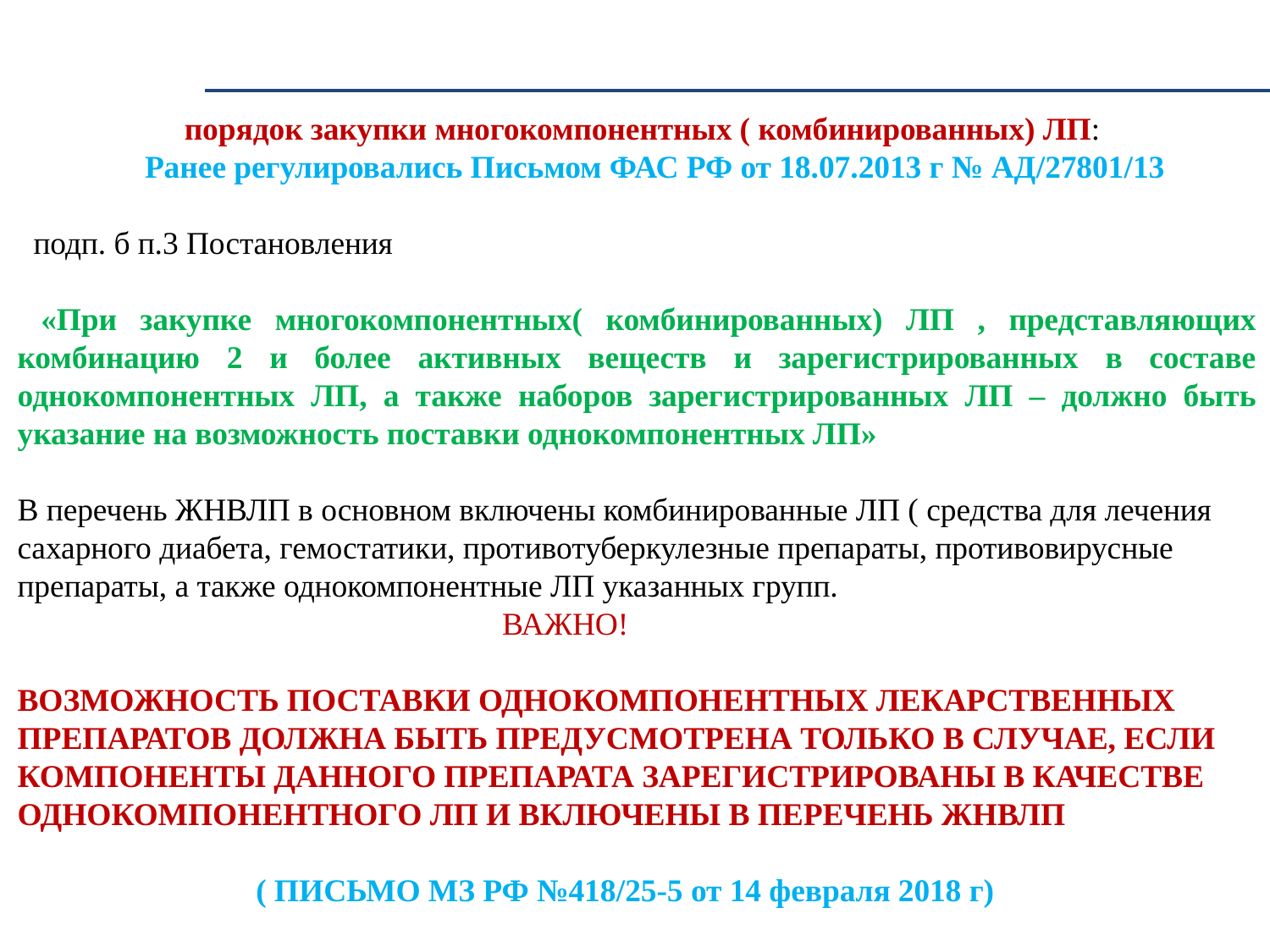

порядок закупки многокомпонентных ( комбинированных) ЛП:
                Ранее регулировались Письмом ФАС РФ от 18.07.2013 г № АД/27801/13

  подп. б п.3 Постановления

 «При закупке многокомпонентных( комбинированных) ЛП , представляющих комбинацию 2 и более активных веществ и зарегистрированных в составе однокомпонентных ЛП, а также наборов зарегистрированных ЛП – должно быть указание на возможность поставки однокомпонентных ЛП»

В перечень ЖНВЛП в основном включены комбинированные ЛП ( средства для лечения сахарного диабета, гемостатики, противотуберкулезные препараты, противовирусные препараты, а также однокомпонентные ЛП указанных групп.
                                                             ВАЖНО!

ВОЗМОЖНОСТЬ ПОСТАВКИ ОДНОКОМПОНЕНТНЫХ ЛЕКАРСТВЕННЫХ ПРЕПАРАТОВ ДОЛЖНА БЫТЬ ПРЕДУСМОТРЕНА ТОЛЬКО В СЛУЧАЕ, ЕСЛИ КОМПОНЕНТЫ ДАННОГО ПРЕПАРАТА ЗАРЕГИСТРИРОВАНЫ В КАЧЕСТВЕ ОДНОКОМПОНЕНТНОГО ЛП И ВКЛЮЧЕНЫ В ПЕРЕЧЕНЬ ЖНВЛП

                              ( ПИСЬМО МЗ РФ №418/25-5 от 14 февраля 2018 г)